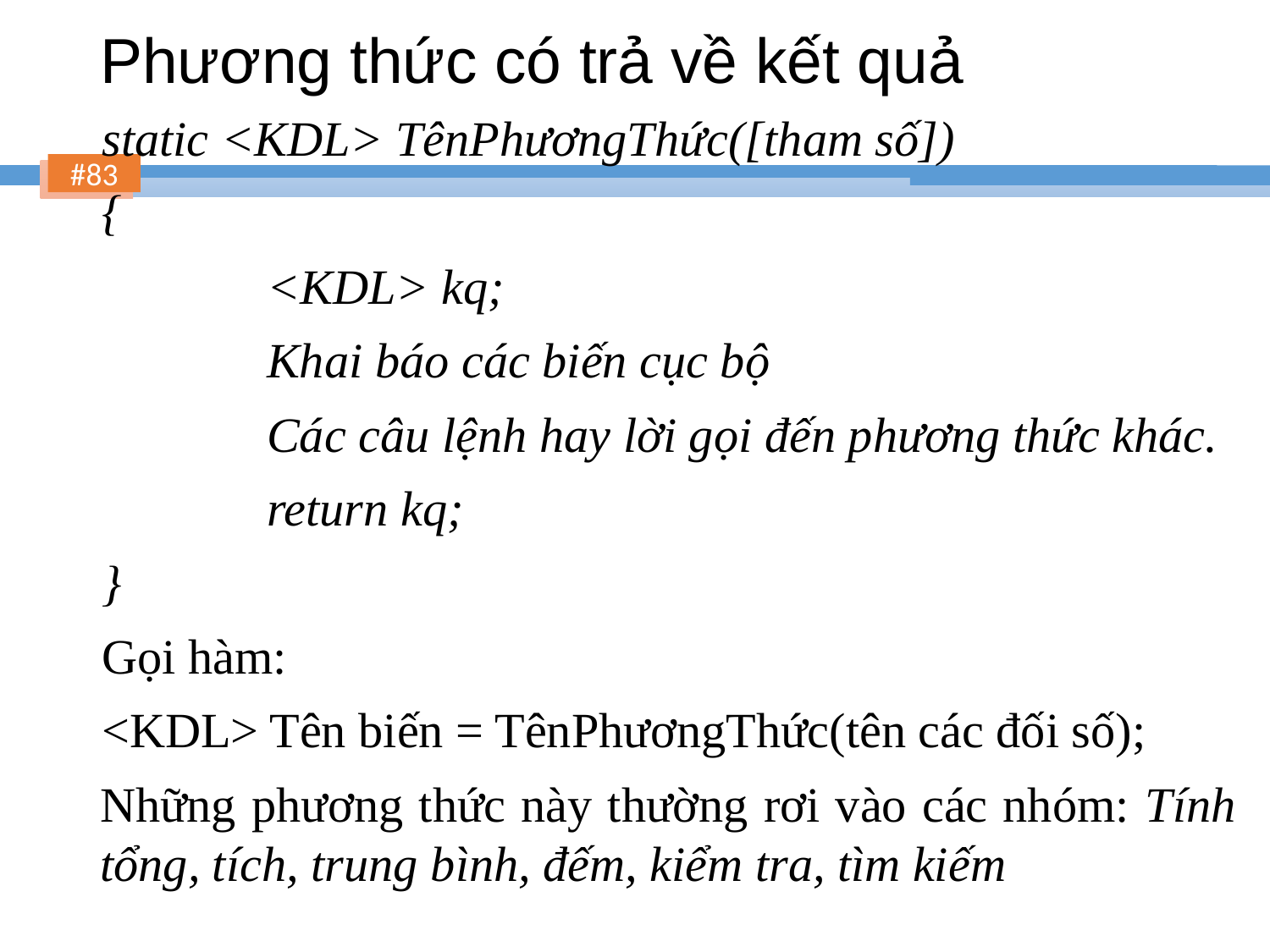

# Phương thức có trả về kết quả
static <KDL> TênPhươngThức([tham số])
{
		<KDL> kq;
   		Khai báo các biến cục bộ
		Các câu lệnh hay lời gọi đến phương thức khác.
 		return kq;
}
Gọi hàm:
<KDL> Tên biến = TênPhươngThức(tên các đối số);
Những phương thức này thường rơi vào các nhóm: Tính tổng, tích, trung bình, đếm, kiểm tra, tìm kiếm

83